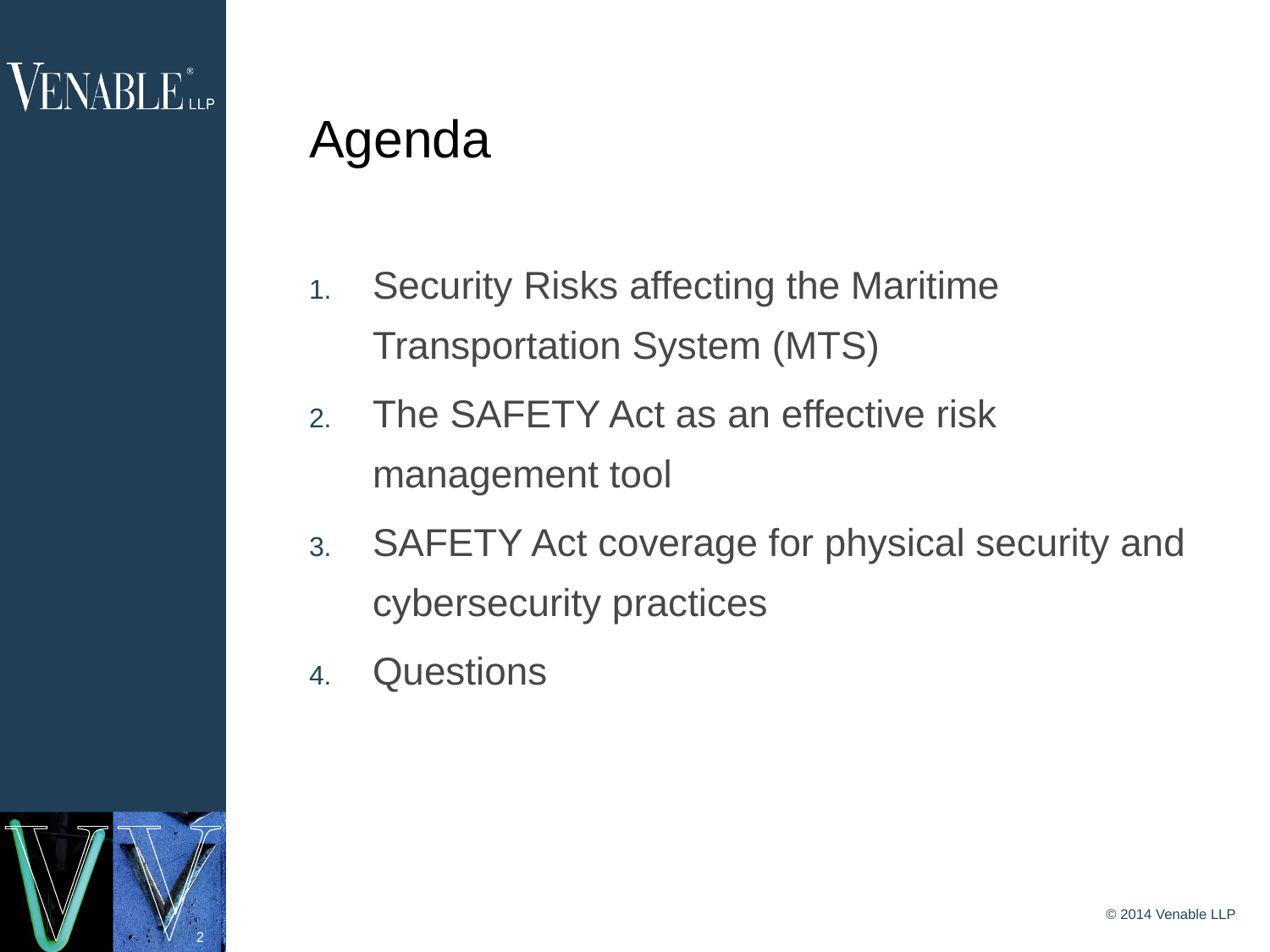

# Agenda
Security Risks affecting the Maritime Transportation System (MTS)
The SAFETY Act as an effective risk management tool
SAFETY Act coverage for physical security and cybersecurity practices
Questions
© 2014 Venable LLP